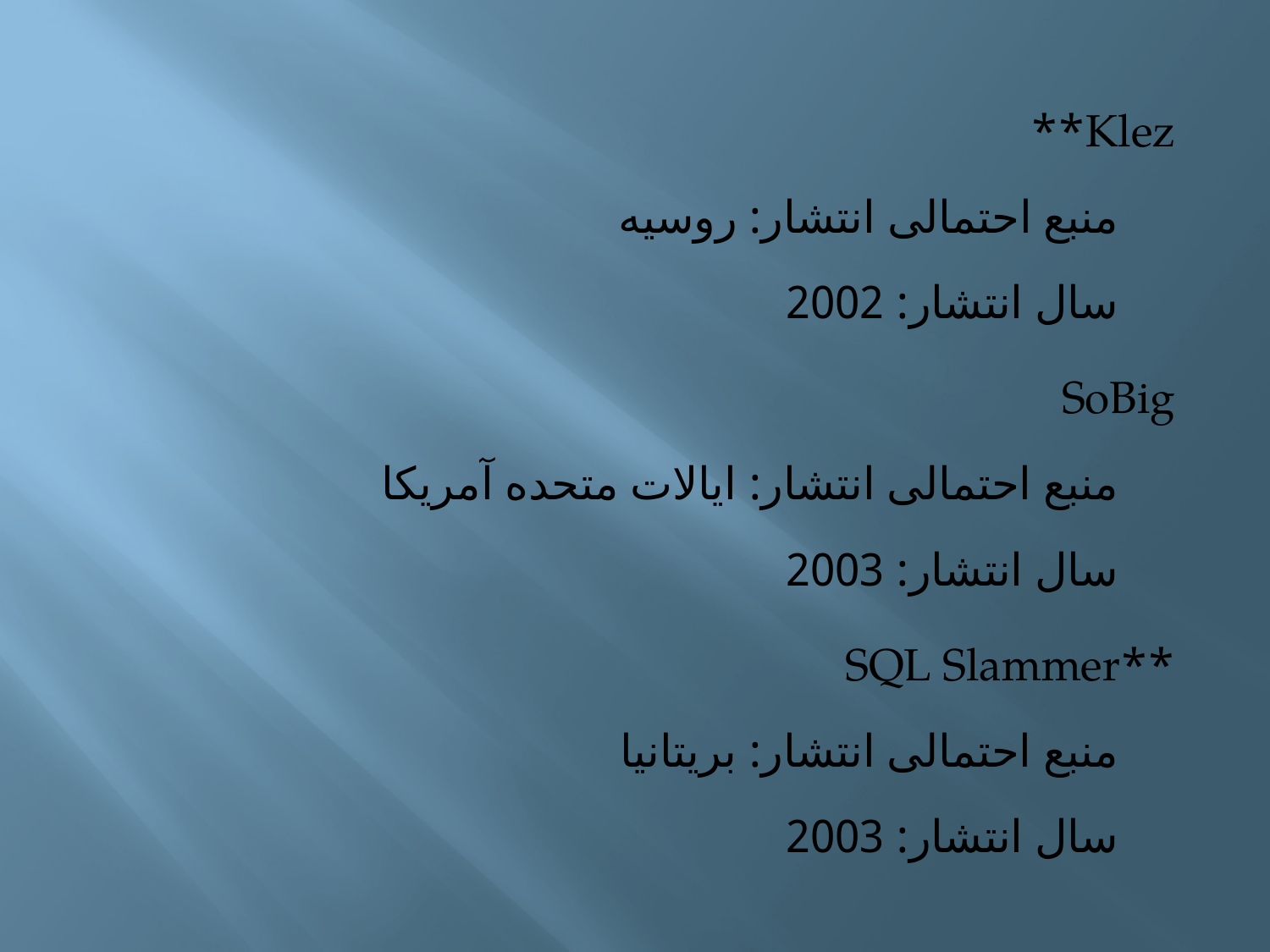

Klez**
منبع احتمالی انتشار: روسیه
سال انتشار: 2002
SoBig
منبع احتمالی انتشار: ایالات متحده آمریکا
سال انتشار: 2003
**SQL Slammer
منبع احتمالی انتشار: بریتانیا
سال انتشار: 2003